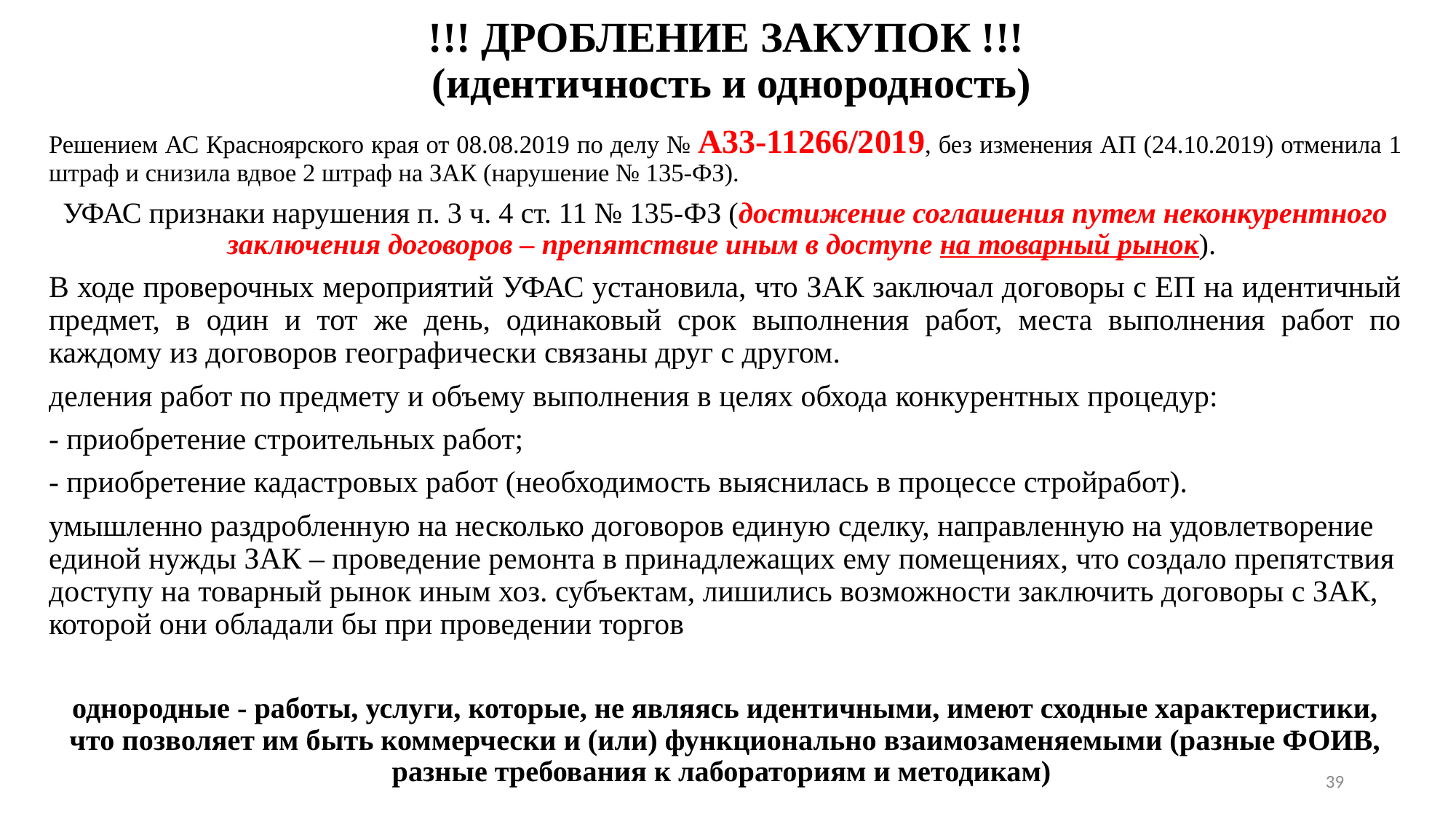

# !!! ДРОБЛЕНИЕ ЗАКУПОК !!! (идентичность и однородность)
Решением АС Красноярского края от 08.08.2019 по делу № А33-11266/2019, без изменения АП (24.10.2019) отменила 1 штраф и снизила вдвое 2 штраф на ЗАК (нарушение № 135-ФЗ).
УФАС признаки нарушения п. 3 ч. 4 ст. 11 № 135-ФЗ (достижение соглашения путем неконкурентного заключения договоров – препятствие иным в доступе на товарный рынок).
В ходе проверочных мероприятий УФАС установила, что ЗАК заключал договоры с ЕП на идентичный предмет, в один и тот же день, одинаковый срок выполнения работ, места выполнения работ по каждому из договоров географически связаны друг с другом.
деления работ по предмету и объему выполнения в целях обхода конкурентных процедур:
- приобретение строительных работ;
- приобретение кадастровых работ (необходимость выяснилась в процессе стройработ).
умышленно раздробленную на несколько договоров единую сделку, направленную на удовлетворение единой нужды ЗАК – проведение ремонта в принадлежащих ему помещениях, что создало препятствия доступу на товарный рынок иным хоз. субъектам, лишились возможности заключить договоры с ЗАК, которой они обладали бы при проведении торгов

однородные - работы, услуги, которые, не являясь идентичными, имеют сходные характеристики, что позволяет им быть коммерчески и (или) функционально взаимозаменяемыми (разные ФОИВ, разные требования к лабораториям и методикам)
39